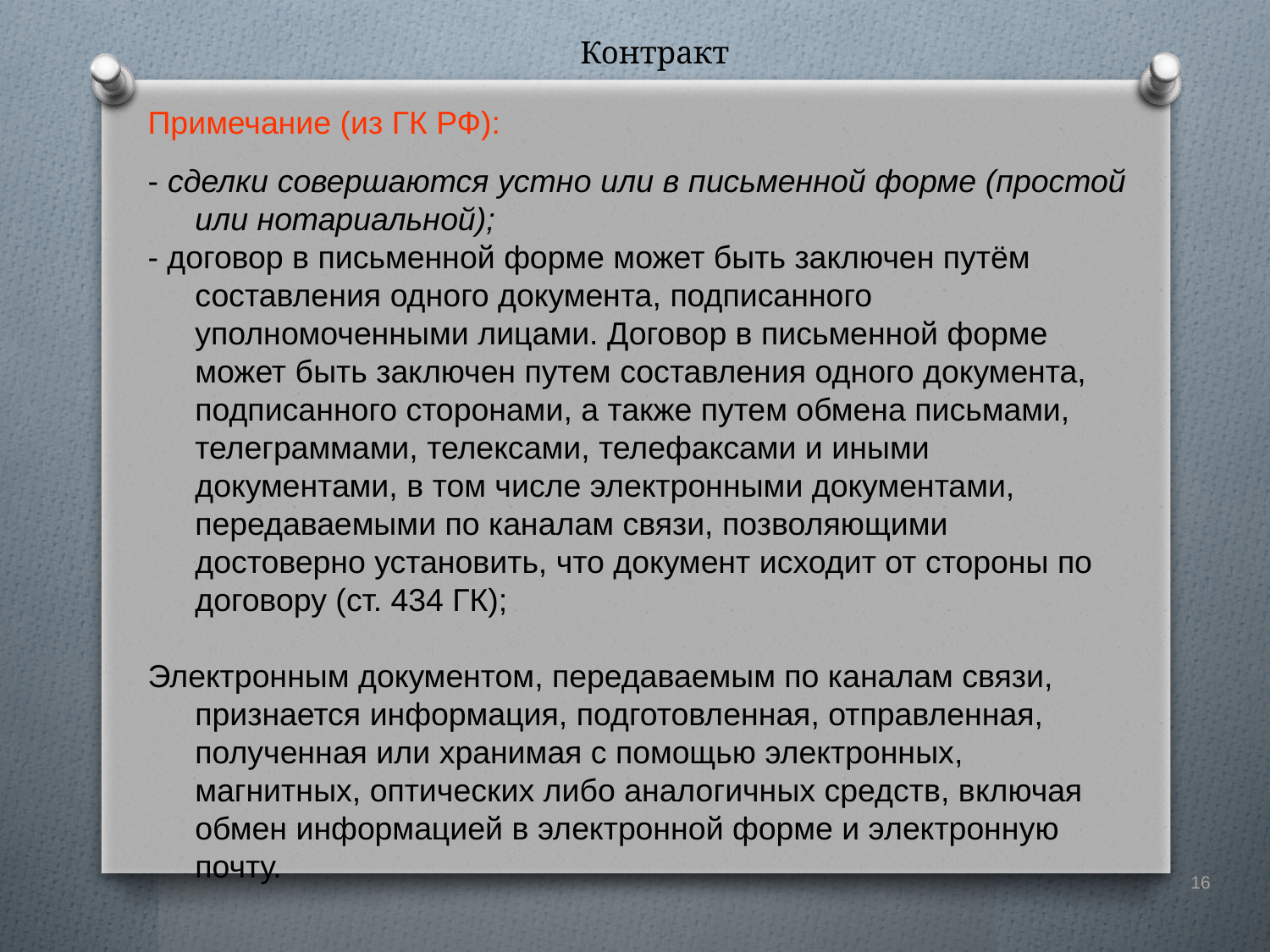

Контракт
Примечание (из ГК РФ):
- сделки совершаются устно или в письменной форме (простой или нотариальной);
- договор в письменной форме может быть заключен путём составления одного документа, подписанного уполномоченными лицами. Договор в письменной форме может быть заключен путем составления одного документа, подписанного сторонами, а также путем обмена письмами, телеграммами, телексами, телефаксами и иными документами, в том числе электронными документами, передаваемыми по каналам связи, позволяющими достоверно установить, что документ исходит от стороны по договору (ст. 434 ГК);

Электронным документом, передаваемым по каналам связи, признается информация, подготовленная, отправленная, полученная или хранимая с помощью электронных, магнитных, оптических либо аналогичных средств, включая обмен информацией в электронной форме и электронную почту.
16